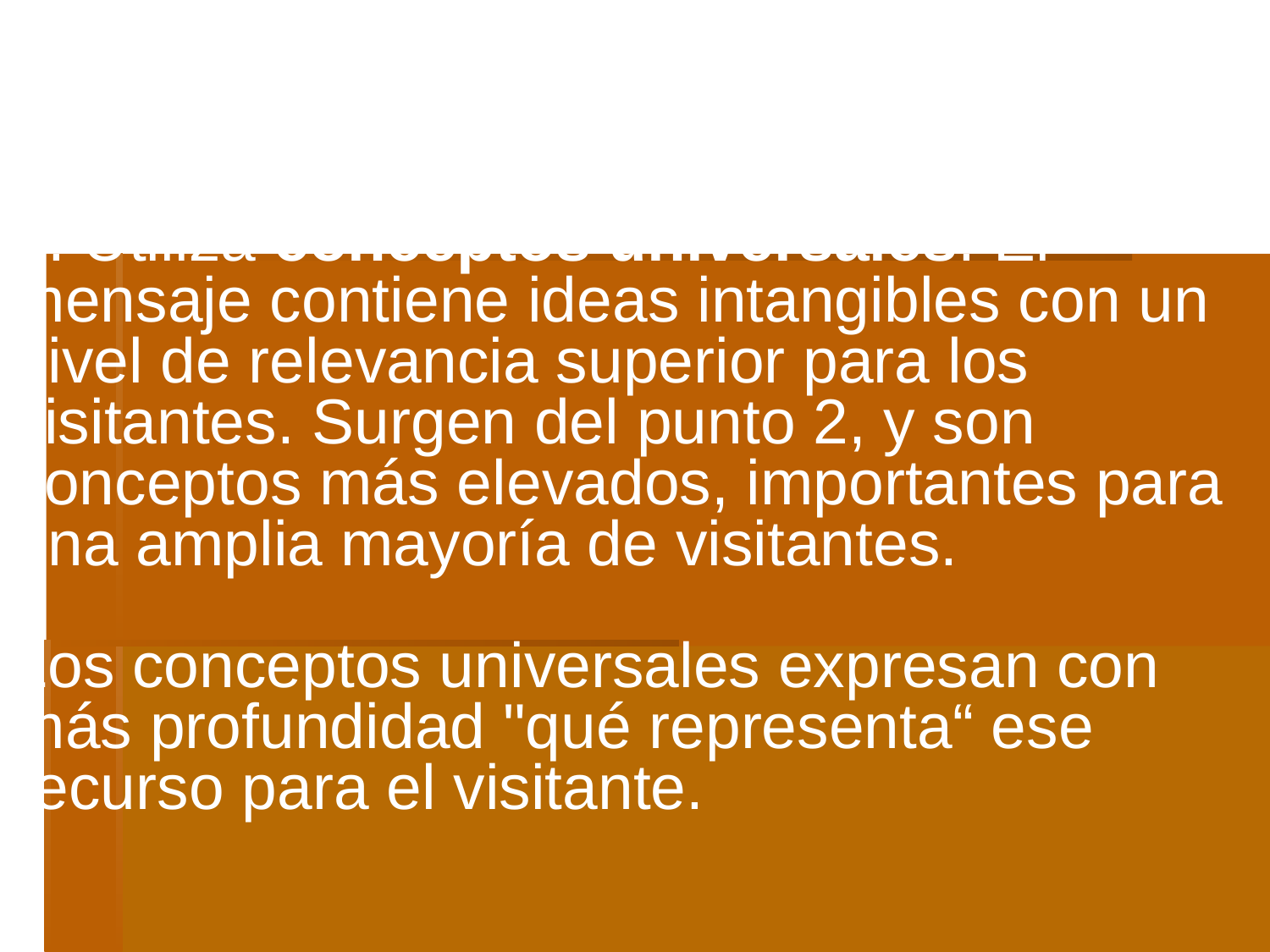

3. Utiliza conceptos universales. El mensaje contiene ideas intangibles con un nivel de relevancia superior para los visitantes. Surgen del punto 2, y son conceptos más elevados, importantes para una amplia mayoría de visitantes.

Los conceptos universales expresan con más profundidad "qué representa“ ese recurso para el visitante.